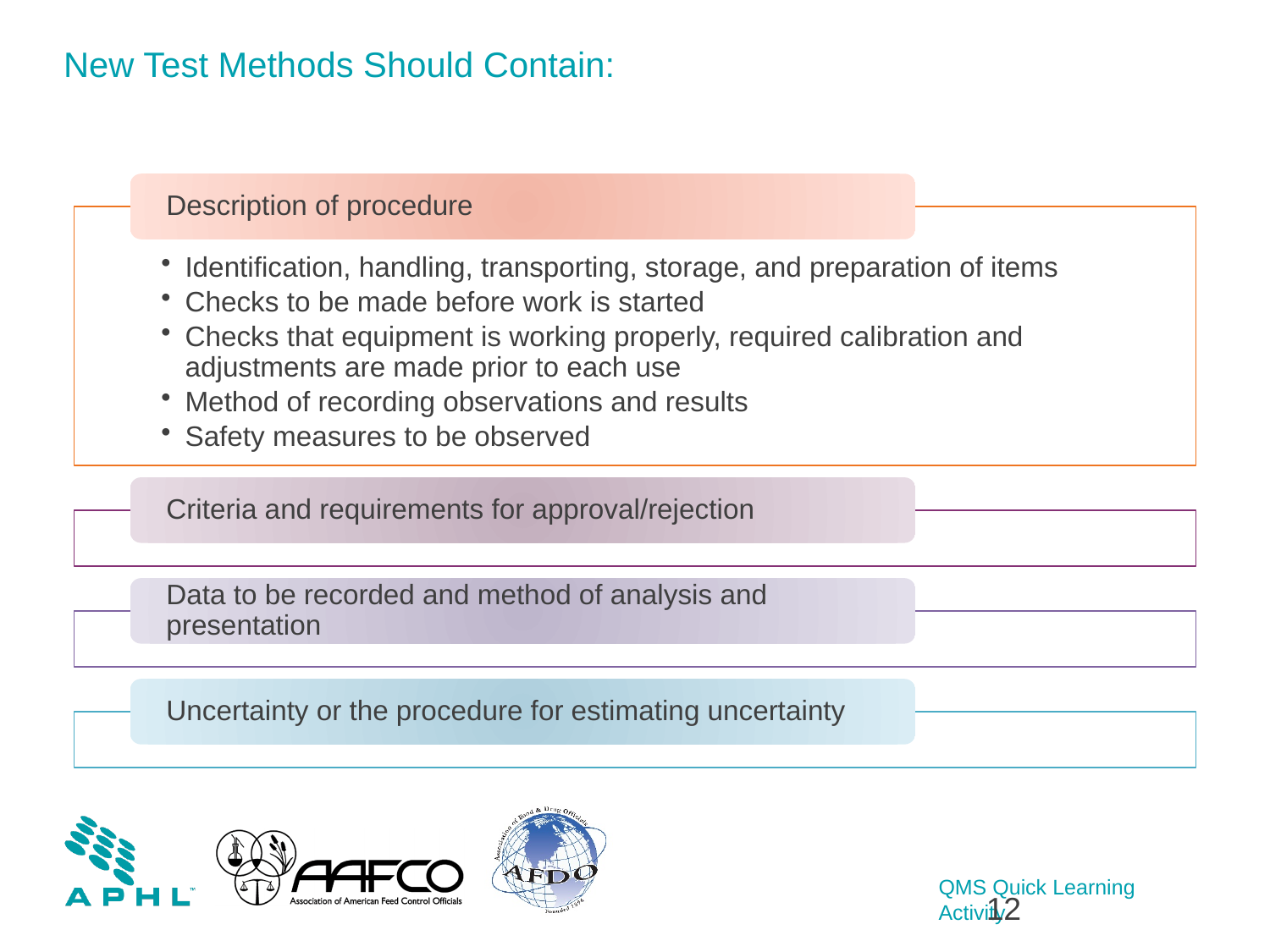

# New Test Methods Should Contain:
Identification, handling, transporting, storage, and preparation of items
Checks to be made before work is started
Checks that equipment is working properly, required calibration and adjustments are made prior to each use
Method of recording observations and results
Safety measures to be observed
Description of procedure
Criteria and requirements for approval/rejection
Data to be recorded and method of analysis and presentation
Uncertainty or the procedure for estimating uncertainty
12